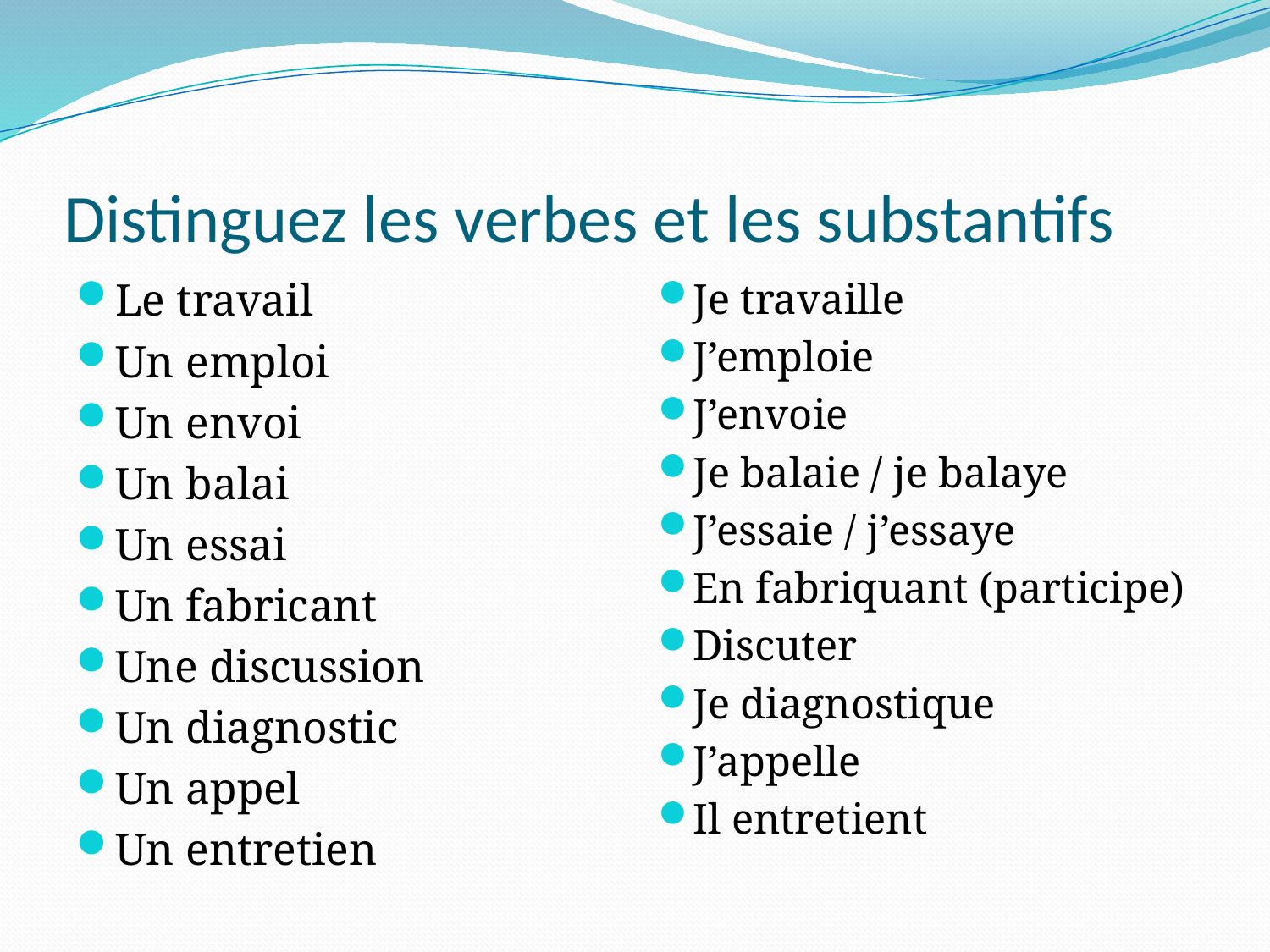

# Distinguez les verbes et les substantifs
Le travail
Un emploi
Un envoi
Un balai
Un essai
Un fabricant
Une discussion
Un diagnostic
Un appel
Un entretien
Je travaille
J’emploie
J’envoie
Je balaie / je balaye
J’essaie / j’essaye
En fabriquant (participe)
Discuter
Je diagnostique
J’appelle
Il entretient